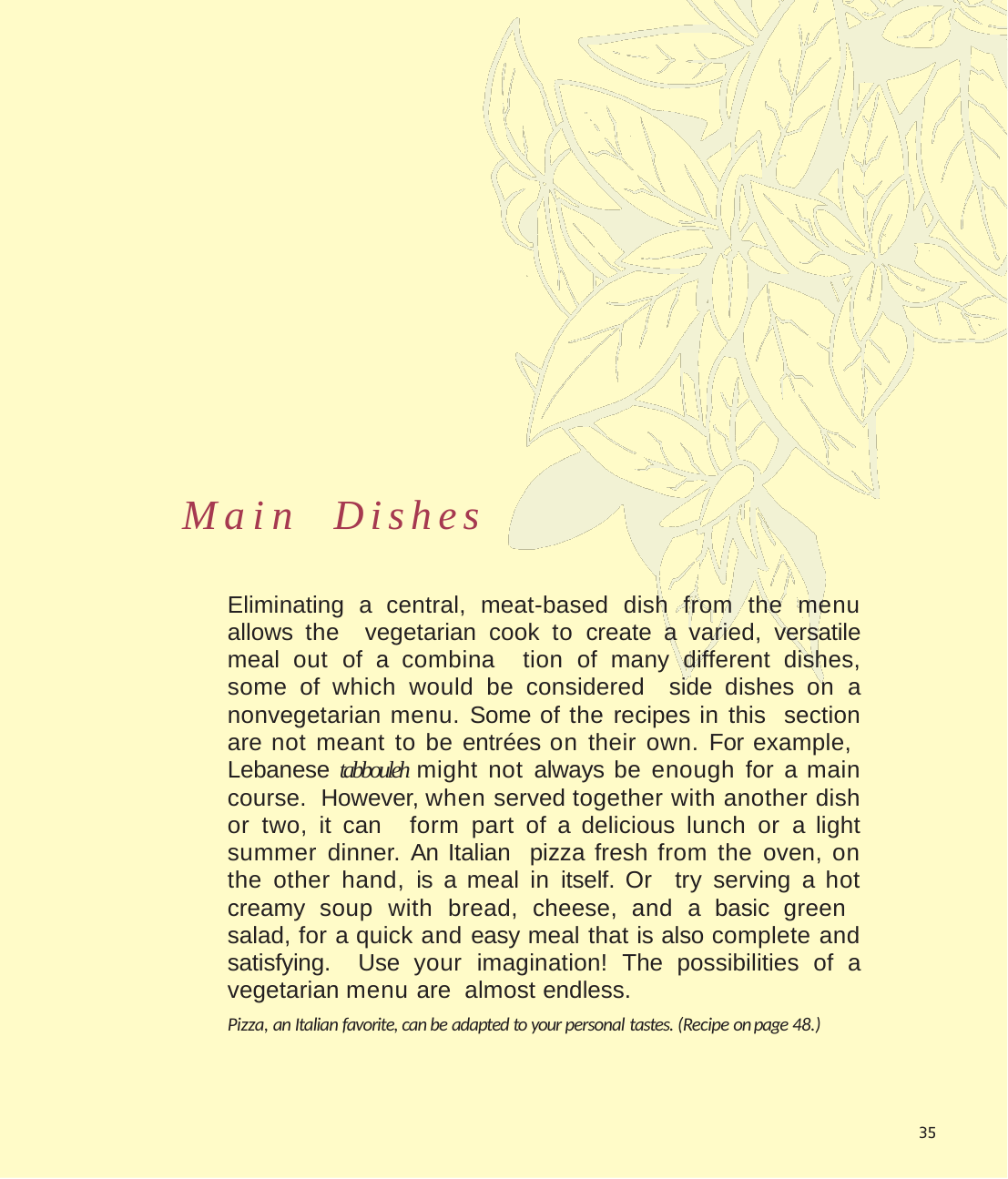

# Main	Dishes
Eliminating a central, meat-based dish from the menu allows the  vegetarian cook to create a varied, versatile meal out of a combina­  tion of many different dishes, some of which would be considered  side dishes on a nonvegetarian menu. Some of the recipes in this  section are not meant to be entrées on their own. For example,  Lebanese tabbouleh might not always be enough for a main course.  However, when served together with another dish or two, it can  form part of a delicious lunch or a light summer dinner. An Italian  pizza fresh from the oven, on the other hand, is a meal in itself. Or  try serving a hot creamy soup with bread, cheese, and a basic green  salad, for a quick and easy meal that is also complete and satisfying.  Use your imagination! The possibilities of a vegetarian menu are  almost endless.
Pizza, an Italian favorite, can be adapted to your personal tastes. (Recipe on page 48.)
35